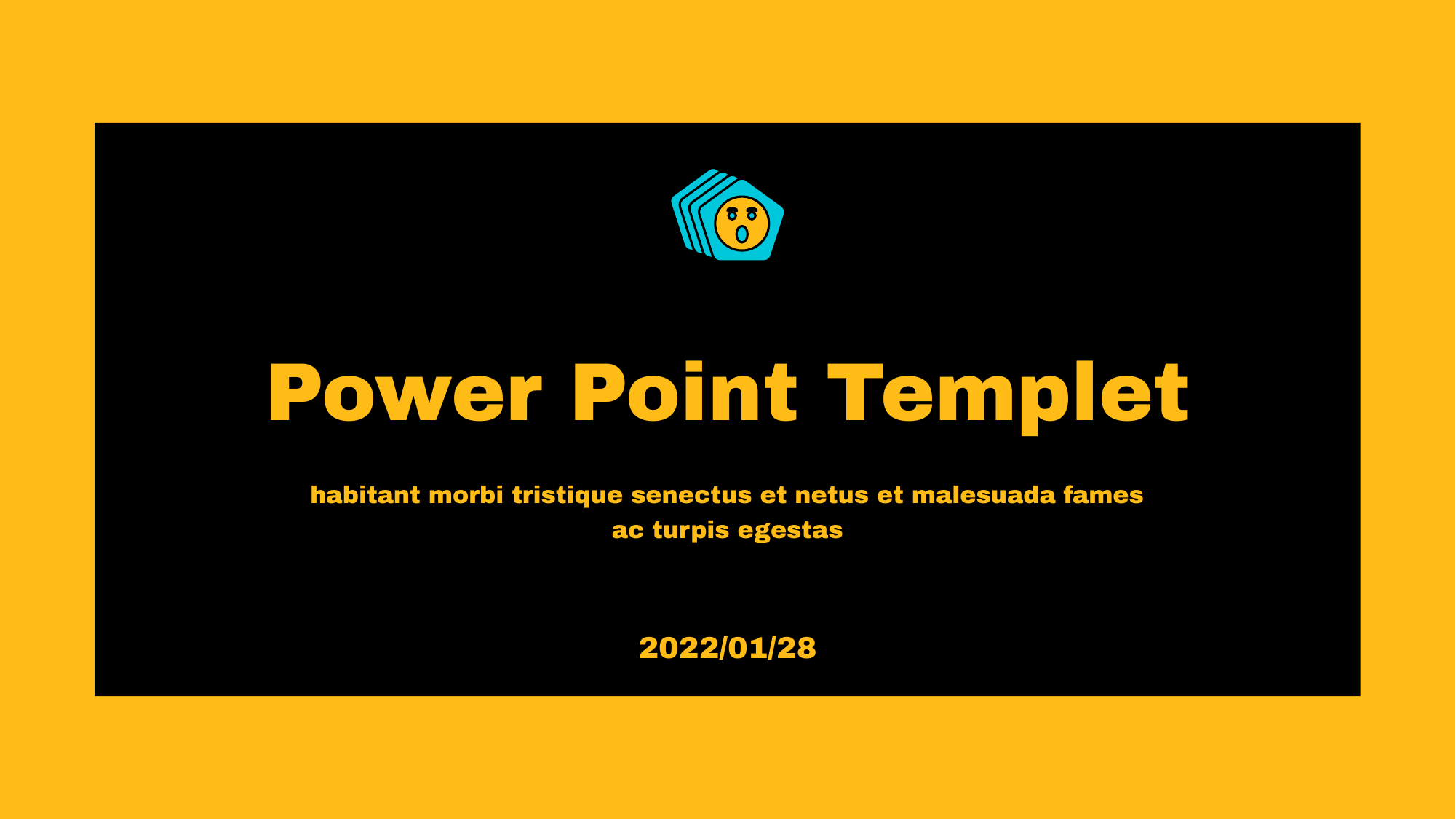

Power Point Templet
habitant morbi tristique senectus et netus et malesuada fames ac turpis egestas
2022/01/28